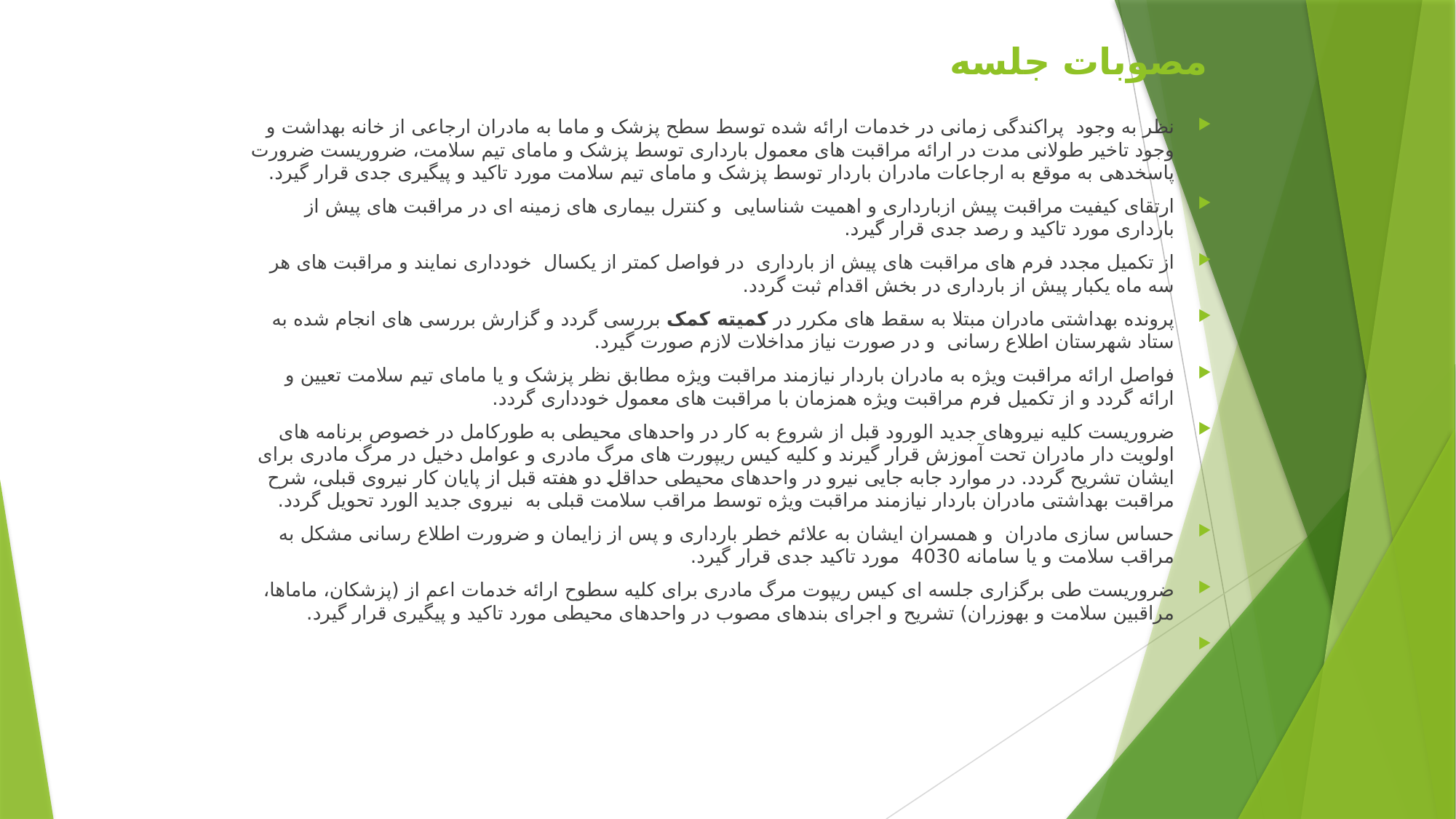

# مصوبات جلسه
نظر به وجود  پراکندگی زمانی در خدمات ارائه شده توسط سطح پزشک و ماما به مادران ارجاعی از خانه بهداشت و وجود تاخیر طولانی مدت در ارائه مراقبت های معمول بارداری توسط پزشک و مامای تیم سلامت، ضروریست ضرورت پاسخدهی به موقع به ارجاعات مادران باردار توسط پزشک و مامای تیم سلامت مورد تاکید و پیگیری جدی قرار گیرد.
ارتقای کیفیت مراقبت پیش ازبارداری و اهمیت شناسایی  و کنترل بیماری های زمینه ای در مراقبت های پیش از بارداری مورد تاکید و رصد جدی قرار گیرد.
از تکمیل مجدد فرم های مراقبت های پیش از بارداری  در فواصل کمتر از یکسال  خودداری نمایند و مراقبت های هر سه ماه یکبار پیش از بارداری در بخش اقدام ثبت گردد.
پرونده بهداشتی مادران مبتلا به سقط های مکرر در کمیته کمک بررسی گردد و گزارش بررسی های انجام شده به ستاد شهرستان اطلاع رسانی  و در صورت نیاز مداخلات لازم صورت گیرد.
فواصل ارائه مراقبت ویژه به مادران باردار نیازمند مراقبت ویژه مطابق نظر پزشک و یا مامای تیم سلامت تعیین و ارائه گردد و از تکمیل فرم مراقبت ویژه همزمان با مراقبت های معمول خودداری گردد.
ضروریست کلیه نیروهای جدید الورود قبل از شروع به کار در واحدهای محیطی به طورکامل در خصوص برنامه های اولویت دار مادران تحت آموزش قرار گیرند و کلیه کیس ریپورت های مرگ مادری و عوامل دخیل در مرگ مادری برای ایشان تشریح گردد. در موارد جابه جایی نیرو در واحدهای محیطی حداقل دو هفته قبل از پایان کار نیروی قبلی، شرح مراقبت بهداشتی مادران باردار نیازمند مراقبت ویژه توسط مراقب سلامت قبلی به  نیروی جدید الورد تحویل گردد.
حساس سازی مادران  و همسران ایشان به علائم خطر بارداری و پس از زایمان و ضرورت اطلاع رسانی مشکل به مراقب سلامت و یا سامانه 4030  مورد تاکید جدی قرار گیرد.
ضروریست طی برگزاری جلسه ای کیس ریپوت مرگ مادری برای کلیه سطوح ارائه خدمات اعم از (پزشکان، ماماها، مراقبین سلامت و بهوزران) تشریح و اجرای بندهای مصوب در واحدهای محیطی مورد تاکید و پیگیری قرار گیرد.